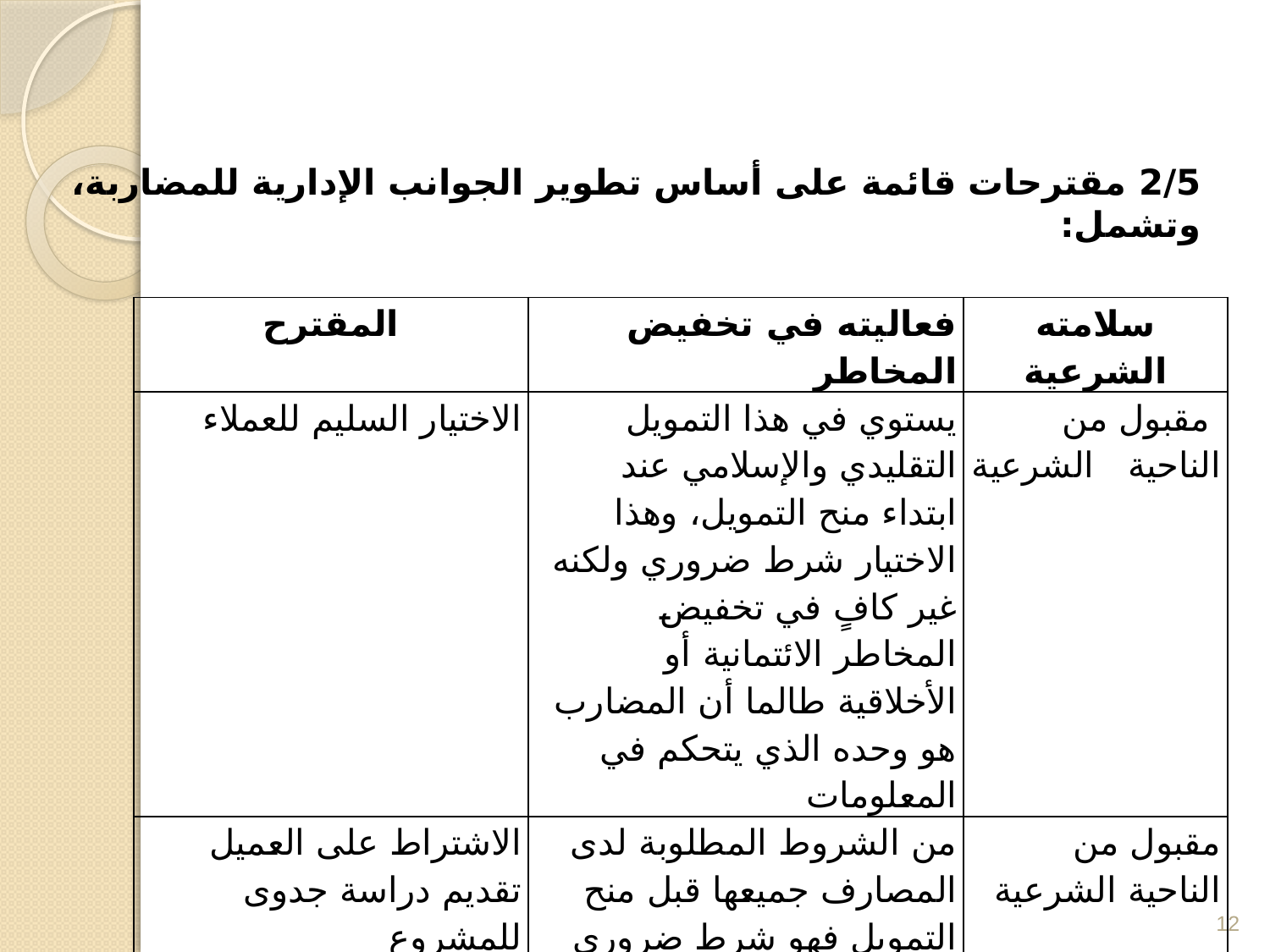

2/5 مقترحات قائمة على أساس تطوير الجوانب الإدارية للمضاربة، وتشمل:
| المقترح | فعاليته في تخفيض المخاطر | سلامته الشرعية |
| --- | --- | --- |
| الاختيار السليم للعملاء | يستوي في هذا التمويل التقليدي والإسلامي عند ابتداء منح التمويل، وهذا الاختيار شرط ضروري ولكنه غير كافٍ في تخفيض المخاطر الائتمانية أو الأخلاقية طالما أن المضارب هو وحده الذي يتحكم في المعلومات | مقبول من الناحية الشرعية |
| الاشتراط على العميل تقديم دراسة جدوى للمشروع | من الشروط المطلوبة لدى المصارف جميعها قبل منح التمويل فهو شرط ضروري ولكنه غير كافٍ | مقبول من الناحية الشرعية |
12